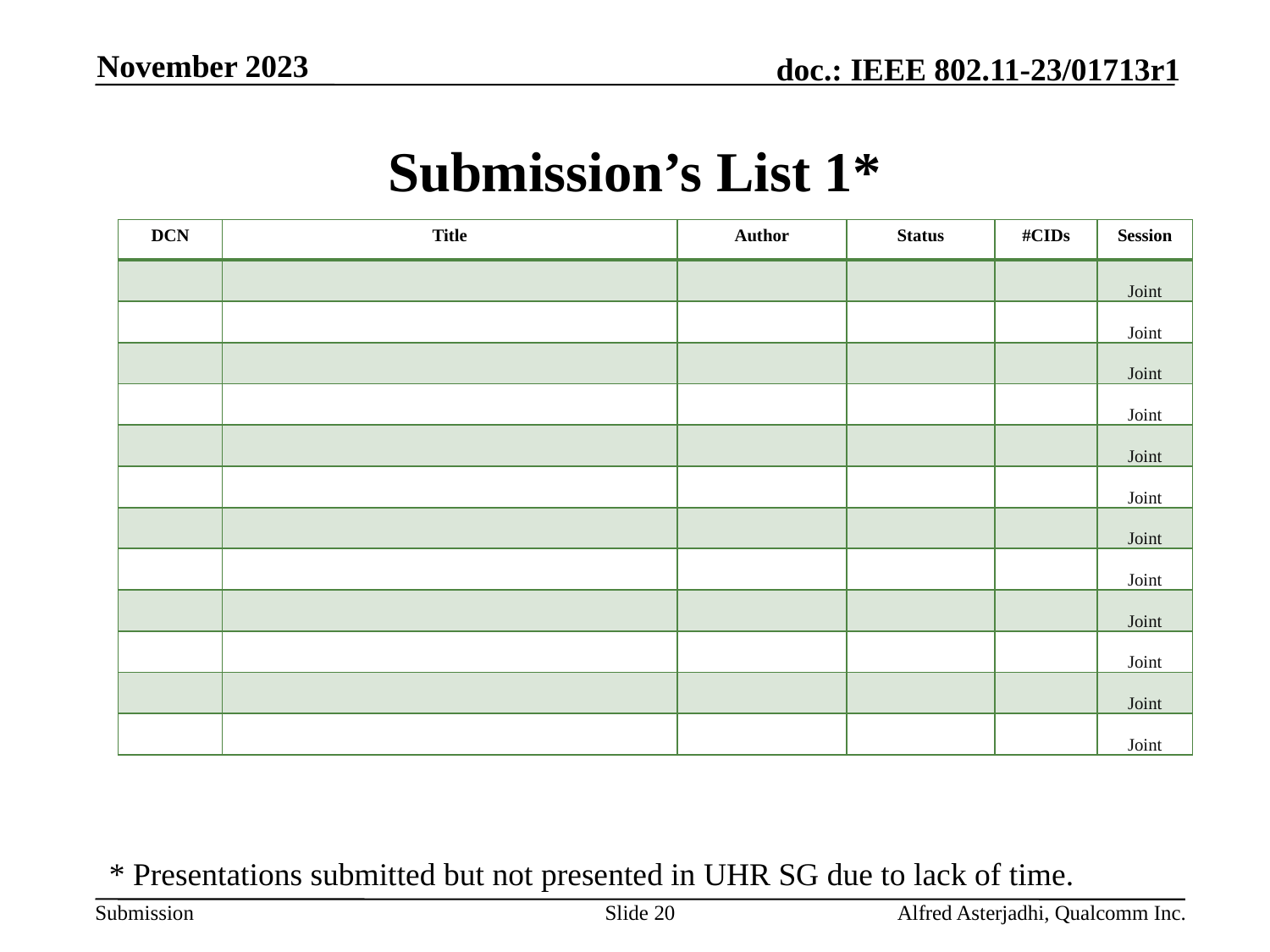

November 2023
# Submission’s List 1*
| DCN | Title | Author | Status | #CIDs | Session |
| --- | --- | --- | --- | --- | --- |
|  |  |  |  |  | Joint |
|  |  |  |  |  | Joint |
|  |  |  |  |  | Joint |
|  |  |  |  |  | Joint |
|  |  |  |  |  | Joint |
|  |  |  |  |  | Joint |
|  |  |  |  |  | Joint |
|  |  |  |  |  | Joint |
|  |  |  |  |  | Joint |
|  |  |  |  |  | Joint |
|  |  |  |  |  | Joint |
|  |  |  |  |  | Joint |
* Presentations submitted but not presented in UHR SG due to lack of time.
Slide 20
Alfred Asterjadhi, Qualcomm Inc.